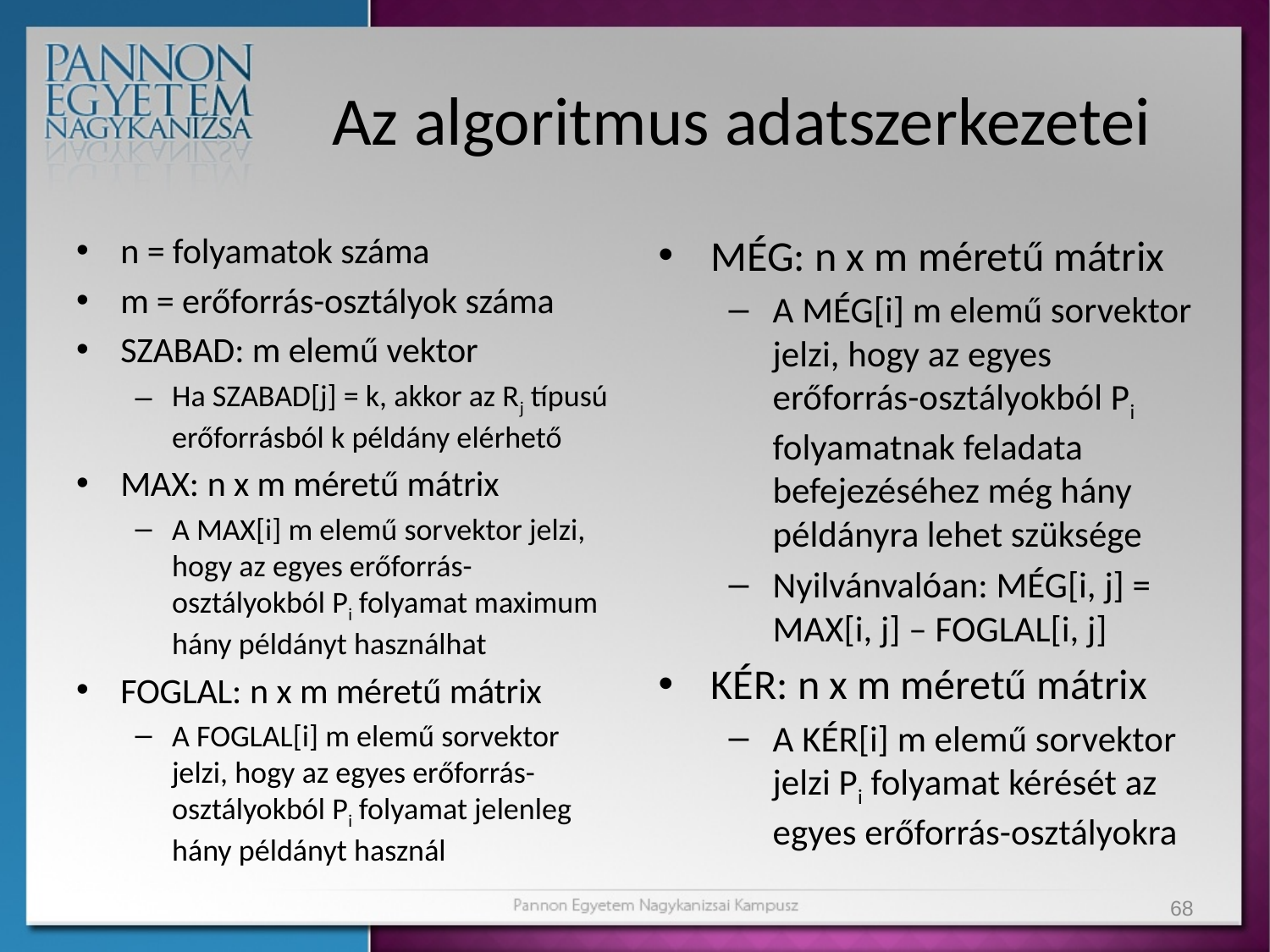

# Az algoritmus adatszerkezetei
n = folyamatok száma
m = erőforrás-osztályok száma
SZABAD: m elemű vektor
Ha SZABAD[j] = k, akkor az Rj típusú erőforrásból k példány elérhető
MAX: n x m méretű mátrix
A MAX[i] m elemű sorvektor jelzi, hogy az egyes erőforrás-osztályokból Pi folyamat maximum hány példányt használhat
FOGLAL: n x m méretű mátrix
A FOGLAL[i] m elemű sorvektor jelzi, hogy az egyes erőforrás-osztályokból Pi folyamat jelenleg hány példányt használ

MÉG: n x m méretű mátrix
A MÉG[i] m elemű sorvektor jelzi, hogy az egyes erőforrás-osztályokból Pi folyamatnak feladata befejezéséhez még hány példányra lehet szüksége
Nyilvánvalóan: MÉG[i, j] = MAX[i, j] – FOGLAL[i, j]
KÉR: n x m méretű mátrix
A KÉR[i] m elemű sorvektor jelzi Pi folyamat kérését az egyes erőforrás-osztályokra
68